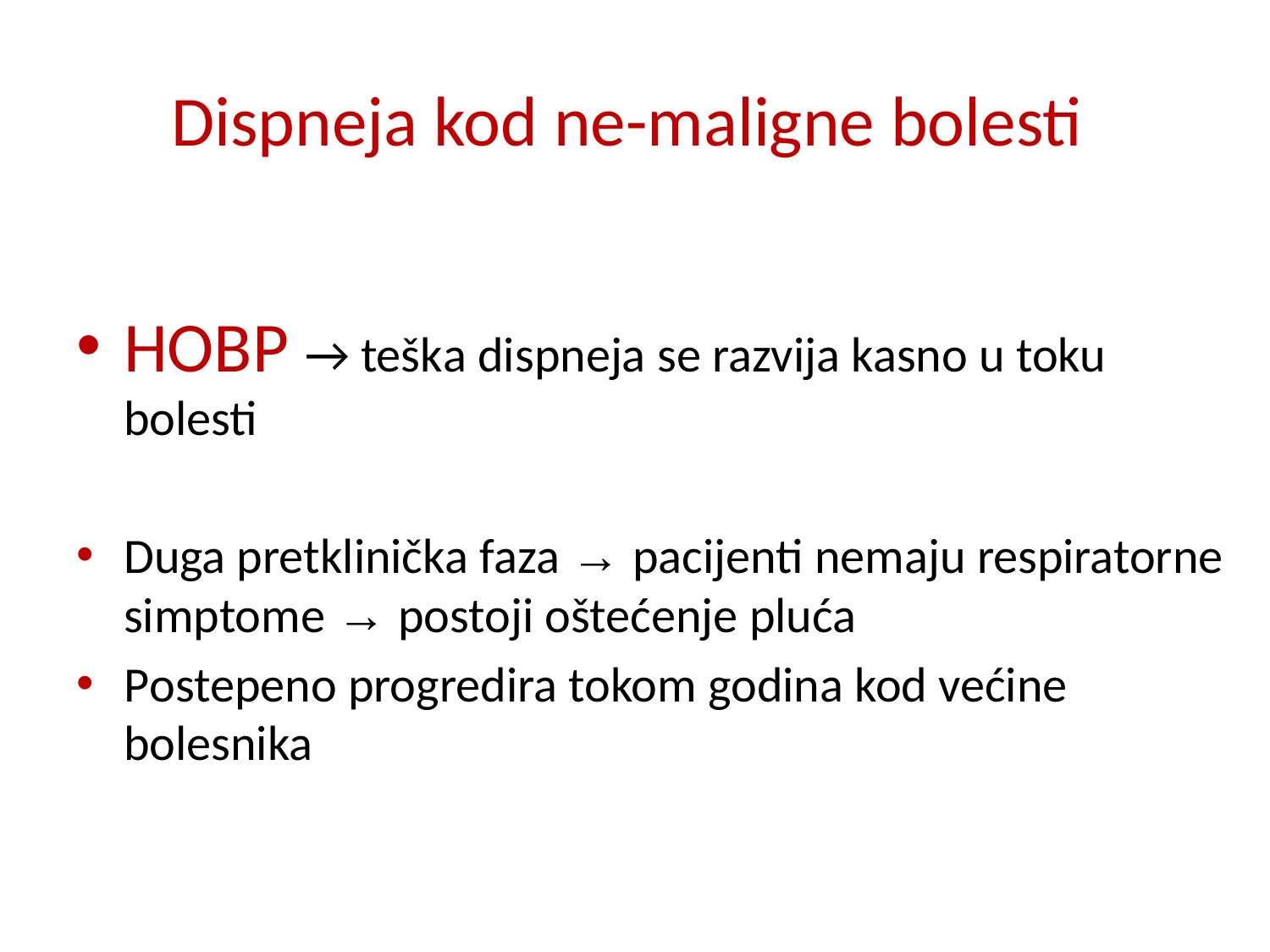

# Dispneja kod ne-maligne bolesti

HOBP → teška dispneja se razvija kasno u toku bolesti

Duga pretklinička faza → pacijenti nemaju respiratorne simptome → postoji oštećenje pluća
Postepeno progredira tokom godina kod većine bolesnika